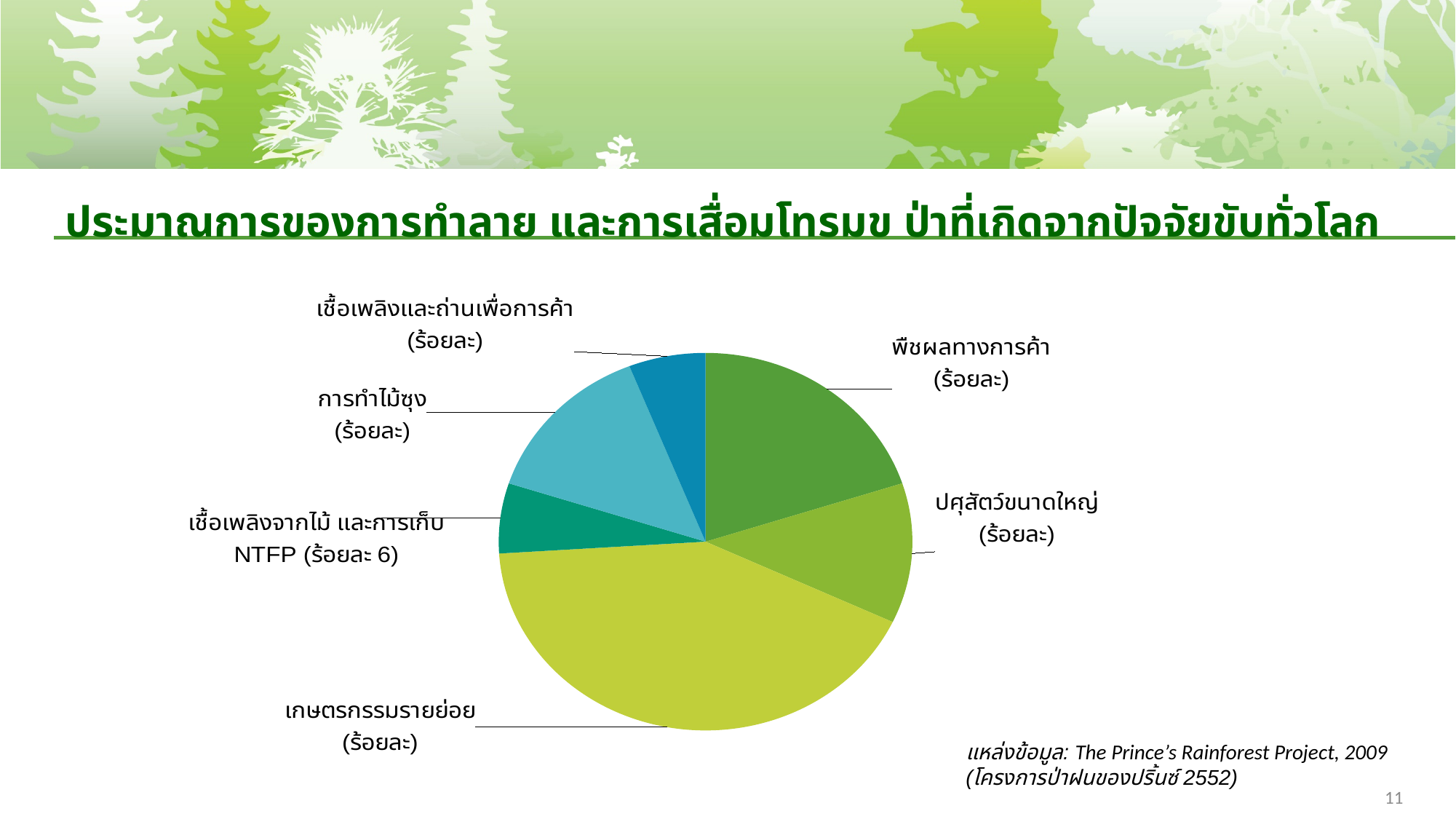

# ประมาณการของการทำลาย และการเสื่อมโทรมข ป่าที่เกิดจากปัจจัยขับทั่วโลก

### Chart

| Category |  |
|---|---|
| Commercial crops  | 0.2 |
| Large scale cattle ranching | 0.12000000000000002 |
| Small scale agriculture | 0.42000000000000026 |
| Fuelwood and NTFP gathering | 0.060000000000000366 |
| Commercial logging (legal and illegal) | 0.14 |
| Traded fuel wood and charcoal | 0.060000000000000366 |
แหล่งข้อมูล: The Prince’s Rainforest Project, 2009
(โครงการป่าฝนของปริ้นซ์ 2552)

11